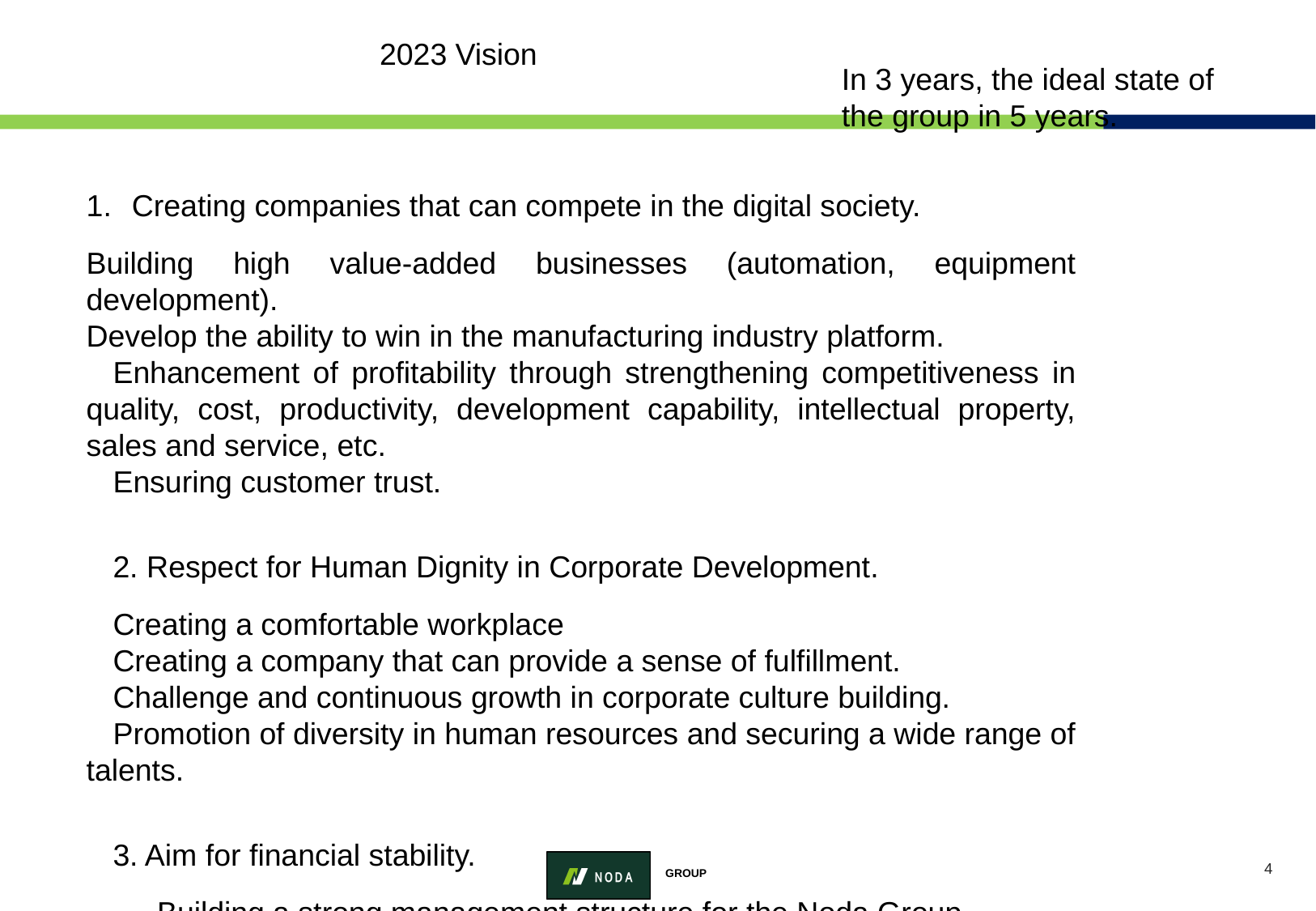

2023 Vision
In 3 years, the ideal state of the group in 5 years.

Creating companies that can compete in the digital society.

Building high value-added businesses (automation, equipment development).
Develop the ability to win in the manufacturing industry platform.
Enhancement of profitability through strengthening competitiveness in quality, cost, productivity, development capability, intellectual property, sales and service, etc.
Ensuring customer trust.

2. Respect for Human Dignity in Corporate Development.

Creating a comfortable workplace
Creating a company that can provide a sense of fulfillment.
Challenge and continuous growth in corporate culture building.
Promotion of diversity in human resources and securing a wide range of talents.

3. Aim for financial stability.

Building a strong management structure for the Noda Group.
Inventory asset compression, promotion of fund mobilization.
Structural reform promotion for improving business profitability through visualization of numbers.
4